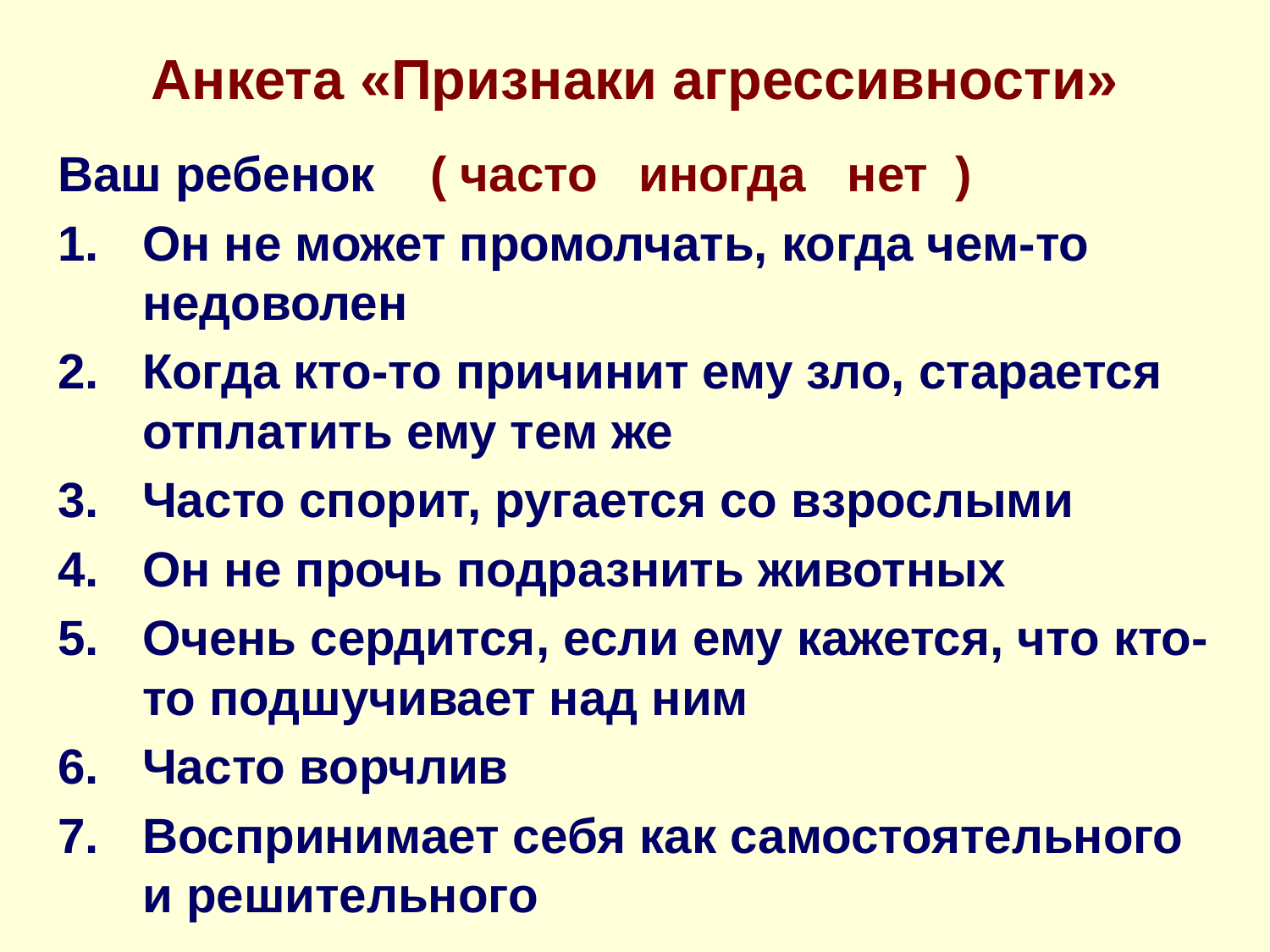

# Анкета «Признаки агрессивности»
Ваш ребенок    ( часто   иногда   нет  )
Он не может промолчать, когда чем-то недоволен
Когда кто-то причинит ему зло, старается отплатить ему тем же
Часто спорит, ругается со взрослыми
Он не прочь подразнить животных
Очень сердится, если ему кажется, что кто-то подшучивает над ним
Часто ворчлив
Воспринимает себя как самостоятельного и решительного